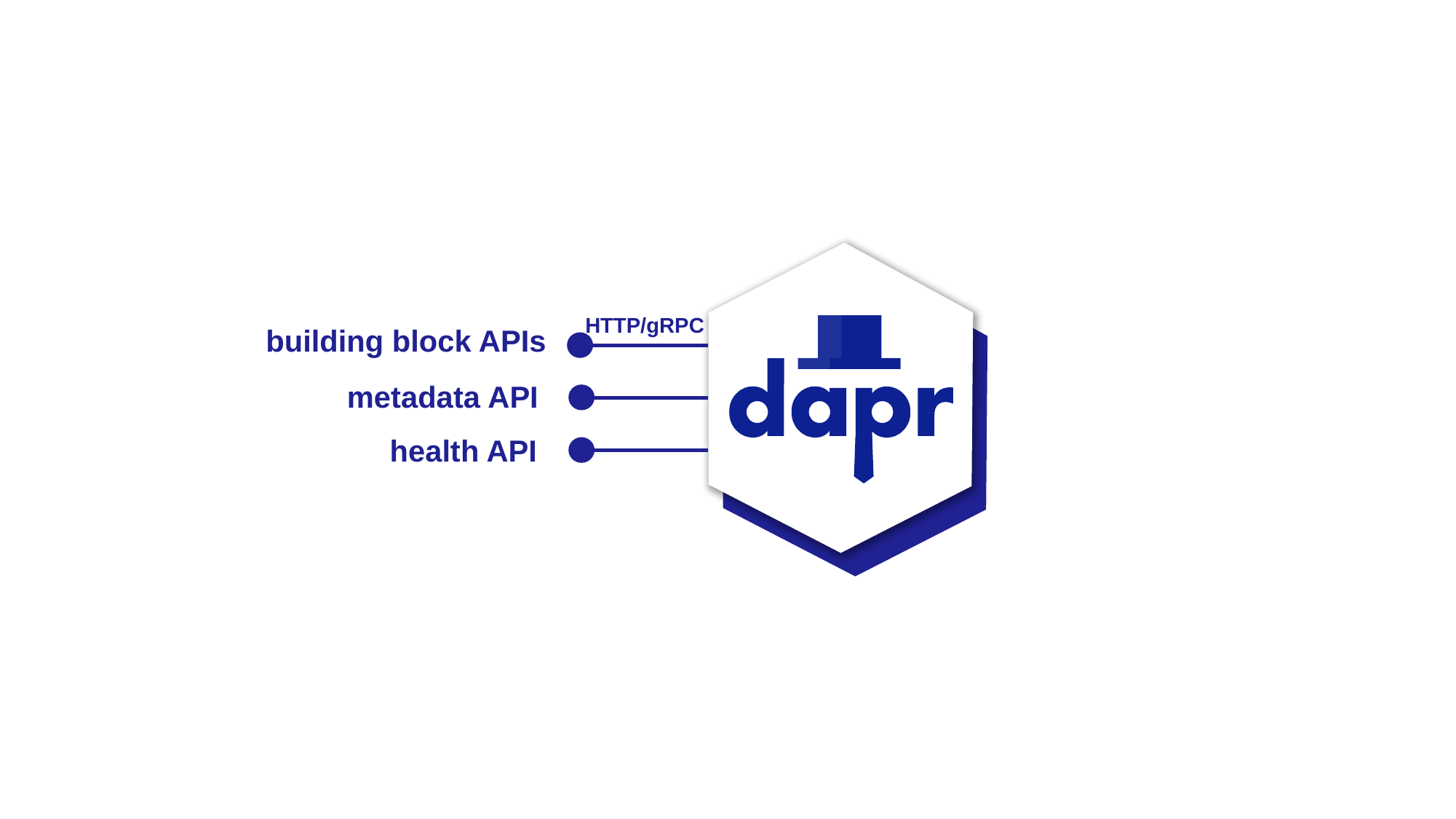

#

HTTP/gRPC
building block APIs

metadata API

health API